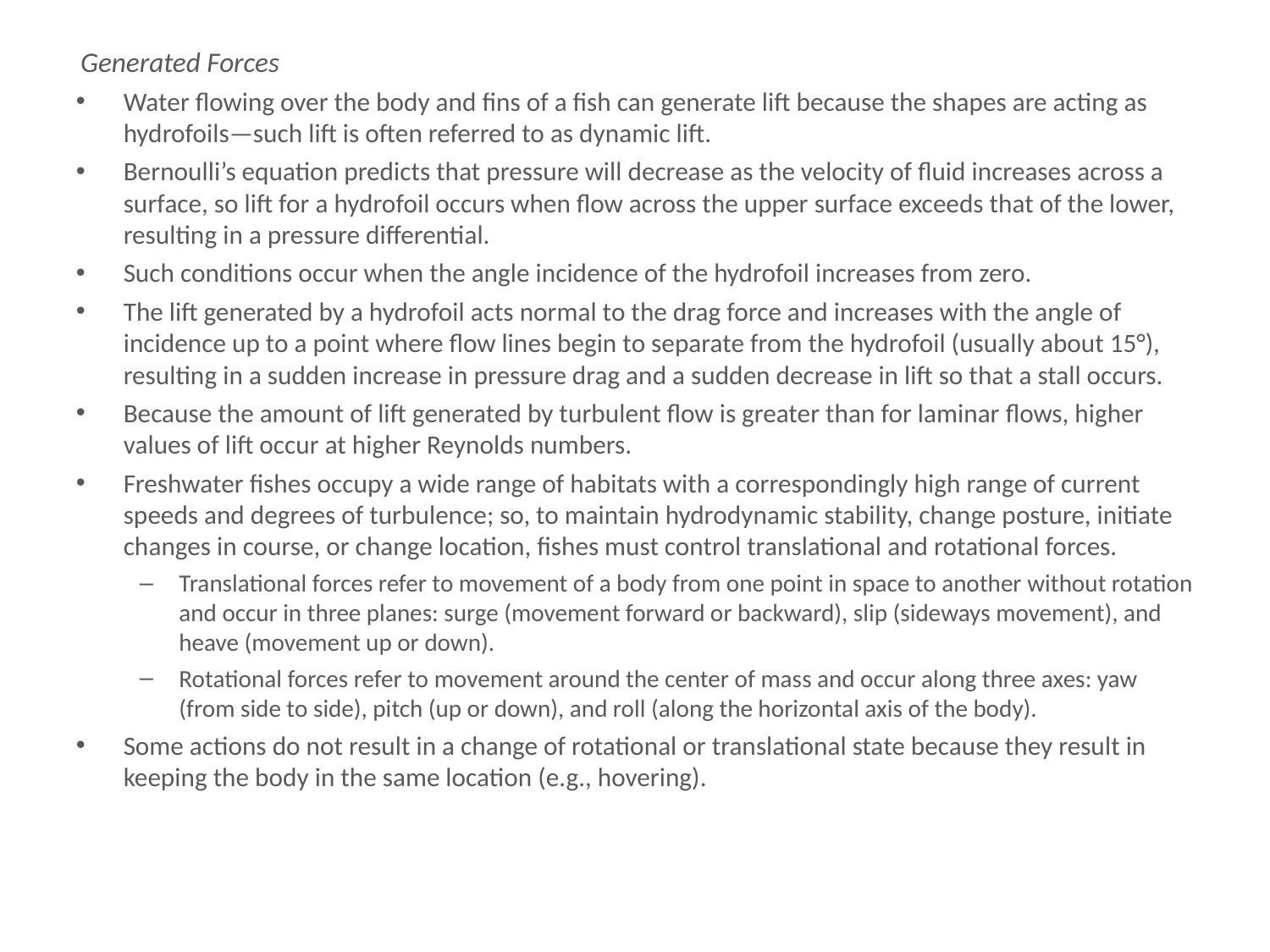

Generated Forces
Generated Forces
Water flowing over the body and fins of a fish can generate lift because the shapes are acting as hydrofoils—such lift is often referred to as dynamic lift.
Bernoulli’s equation predicts that pressure will decrease as the velocity of fluid increases across a surface, so lift for a hydrofoil occurs when flow across the upper surface exceeds that of the lower, resulting in a pressure differential.
Such conditions occur when the angle incidence of the hydrofoil increases from zero.
The lift generated by a hydrofoil acts normal to the drag force and increases with the angle of incidence up to a point where flow lines begin to separate from the hydrofoil (usually about 15°), resulting in a sudden increase in pressure drag and a sudden decrease in lift so that a stall occurs.
Because the amount of lift generated by turbulent flow is greater than for laminar flows, higher values of lift occur at higher Reynolds numbers.
Freshwater fishes occupy a wide range of habitats with a correspondingly high range of current speeds and degrees of turbulence; so, to maintain hydrodynamic stability, change posture, initiate changes in course, or change location, fishes must control translational and rotational forces.
Translational forces refer to movement of a body from one point in space to another without rotation and occur in three planes: surge (movement forward or backward), slip (sideways movement), and heave (movement up or down).
Rotational forces refer to movement around the center of mass and occur along three axes: yaw (from side to side), pitch (up or down), and roll (along the horizontal axis of the body).
Some actions do not result in a change of rotational or translational state because they result in keeping the body in the same location (e.g., hovering).